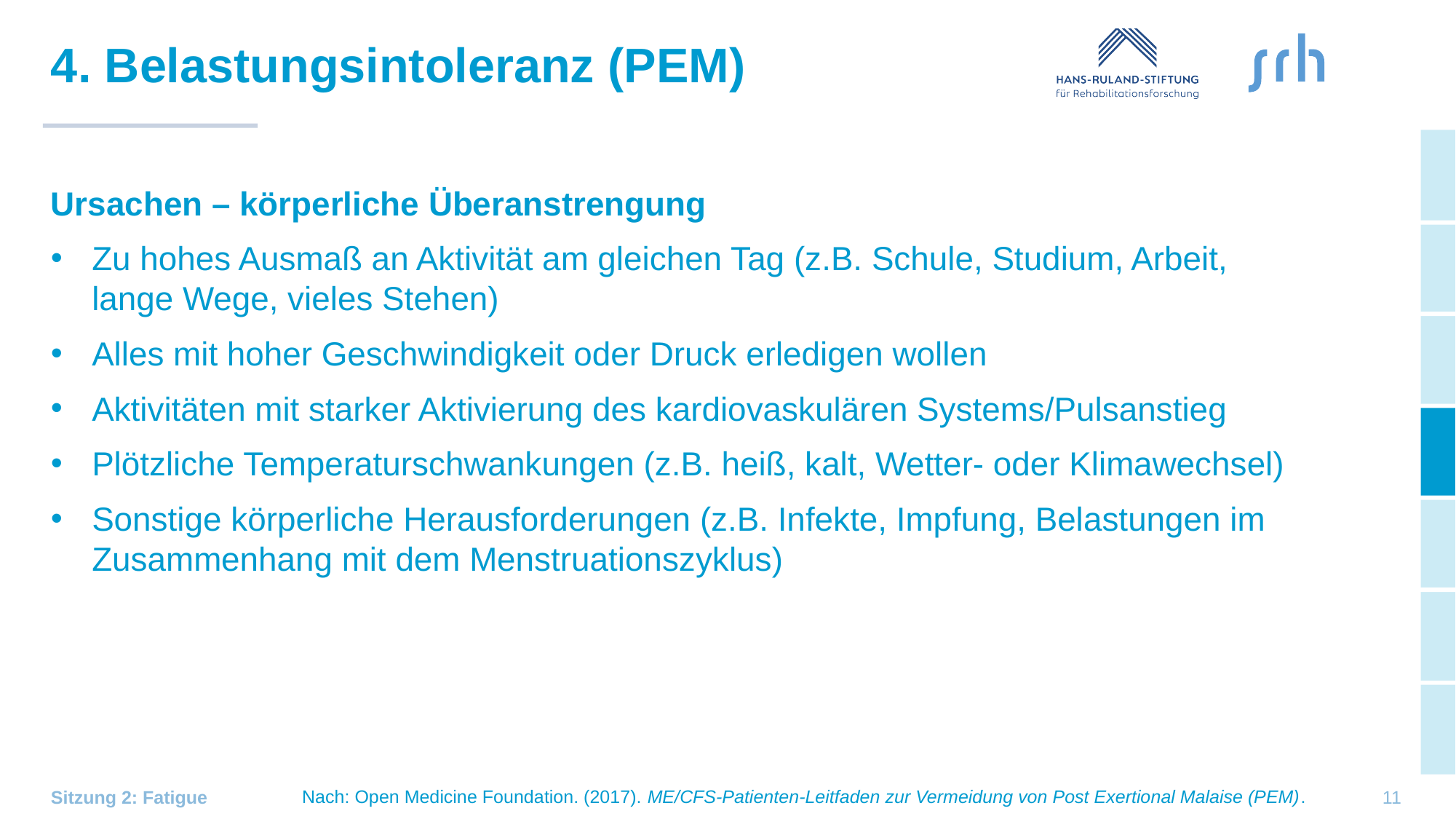

# 4. Belastungsintoleranz (PEM)
Ursachen – körperliche Überanstrengung
Zu hohes Ausmaß an Aktivität am gleichen Tag (z.B. Schule, Studium, Arbeit, lange Wege, vieles Stehen)
Alles mit hoher Geschwindigkeit oder Druck erledigen wollen
Aktivitäten mit starker Aktivierung des kardiovaskulären Systems/Pulsanstieg
Plötzliche Temperaturschwankungen (z.B. heiß, kalt, Wetter- oder Klimawechsel)
Sonstige körperliche Herausforderungen (z.B. Infekte, Impfung, Belastungen im Zusammenhang mit dem Menstruationszyklus)

Nach: Open Medicine Foundation. (2017). ME/CFS-Patienten-Leitfaden zur Vermeidung von Post Exertional Malaise (PEM).
11
Sitzung 2: Fatigue